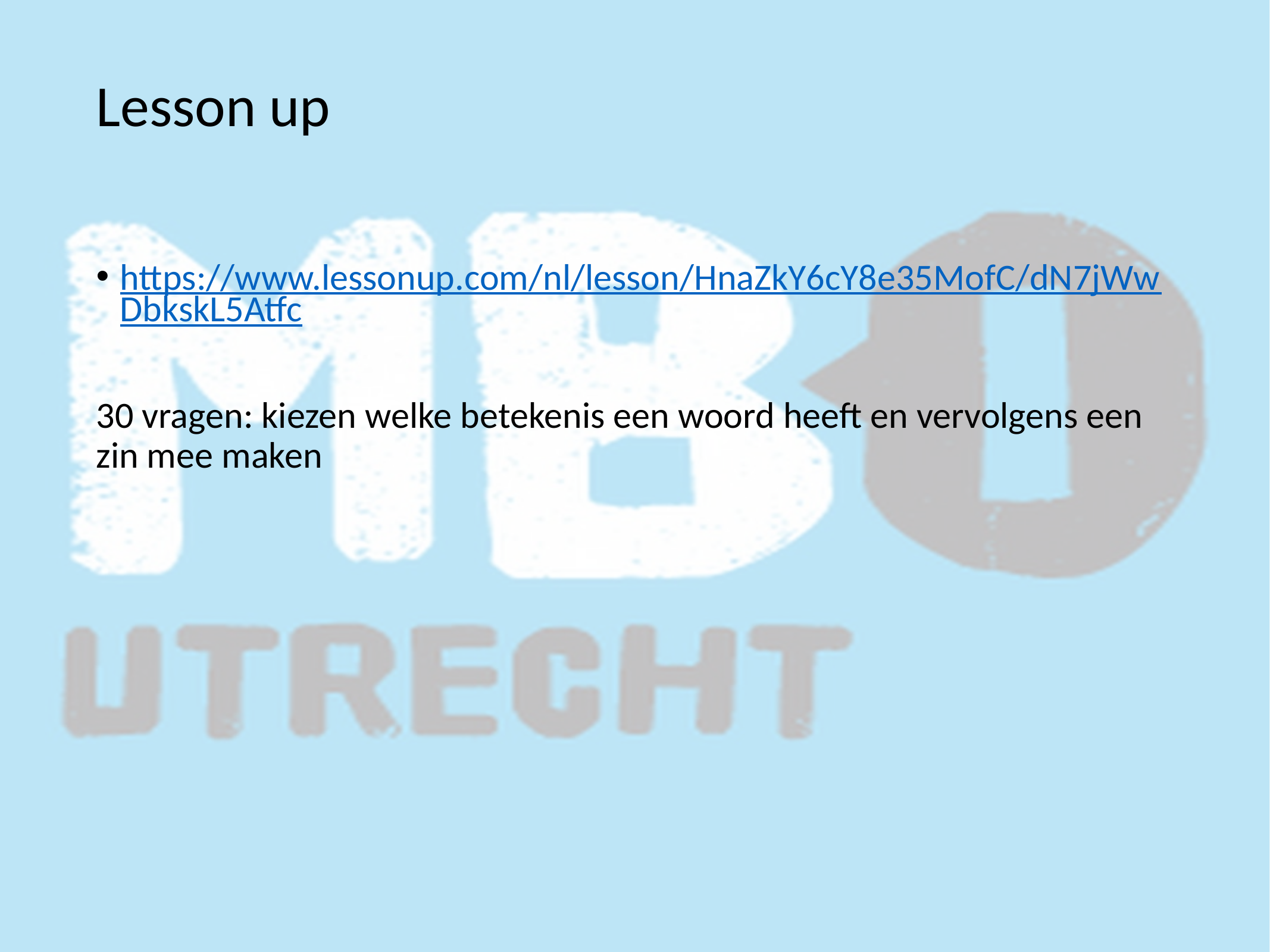

# Lesson up
https://www.lessonup.com/nl/lesson/HnaZkY6cY8e35MofC/dN7jWwDbkskL5Atfc

30 vragen: kiezen welke betekenis een woord heeft en vervolgens een zin mee maken